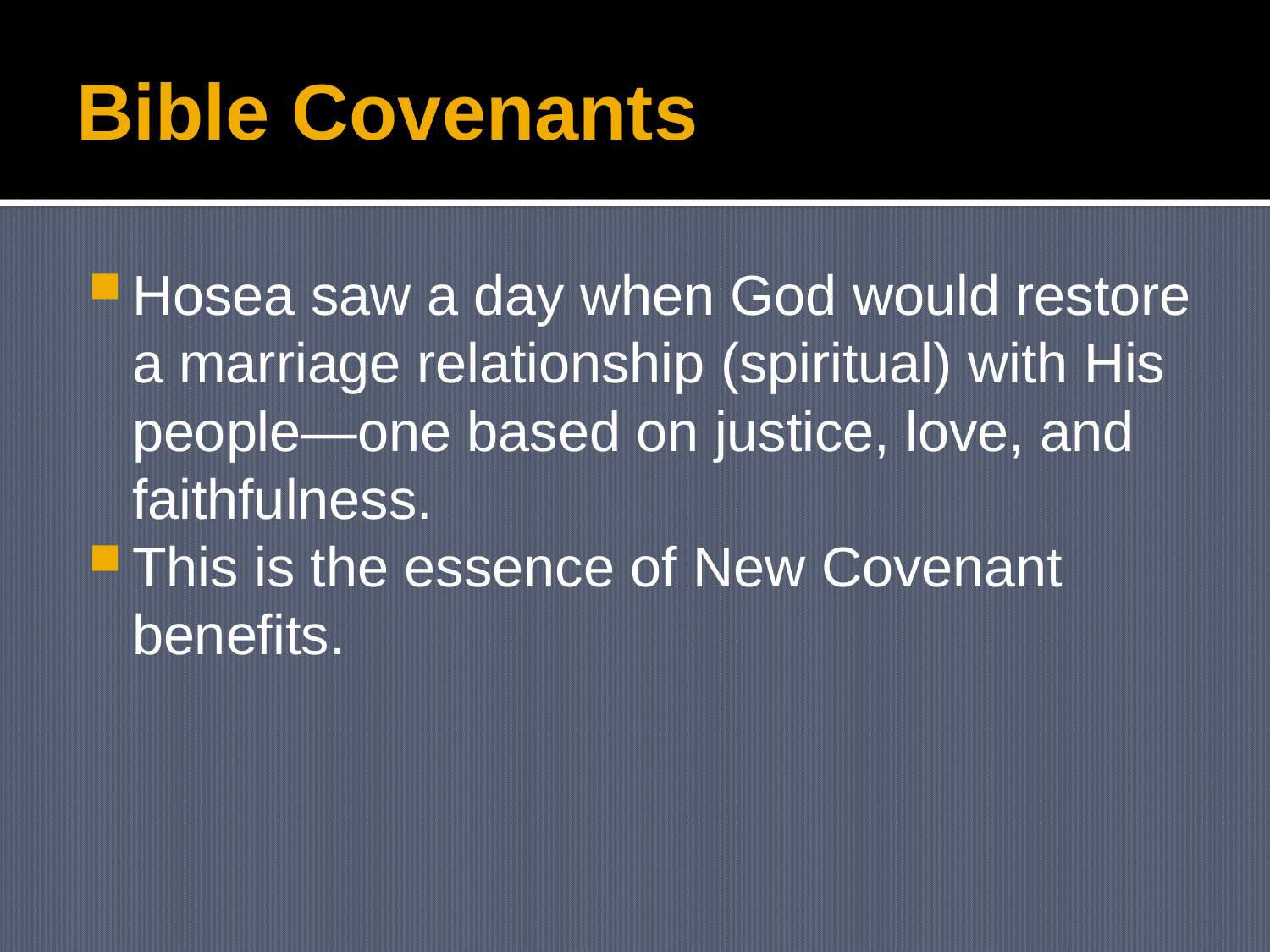

# Bible Covenants
Hosea saw a day when God would restore a marriage relationship (spiritual) with His people—one based on justice, love, and faithfulness.
This is the essence of New Covenant benefits.